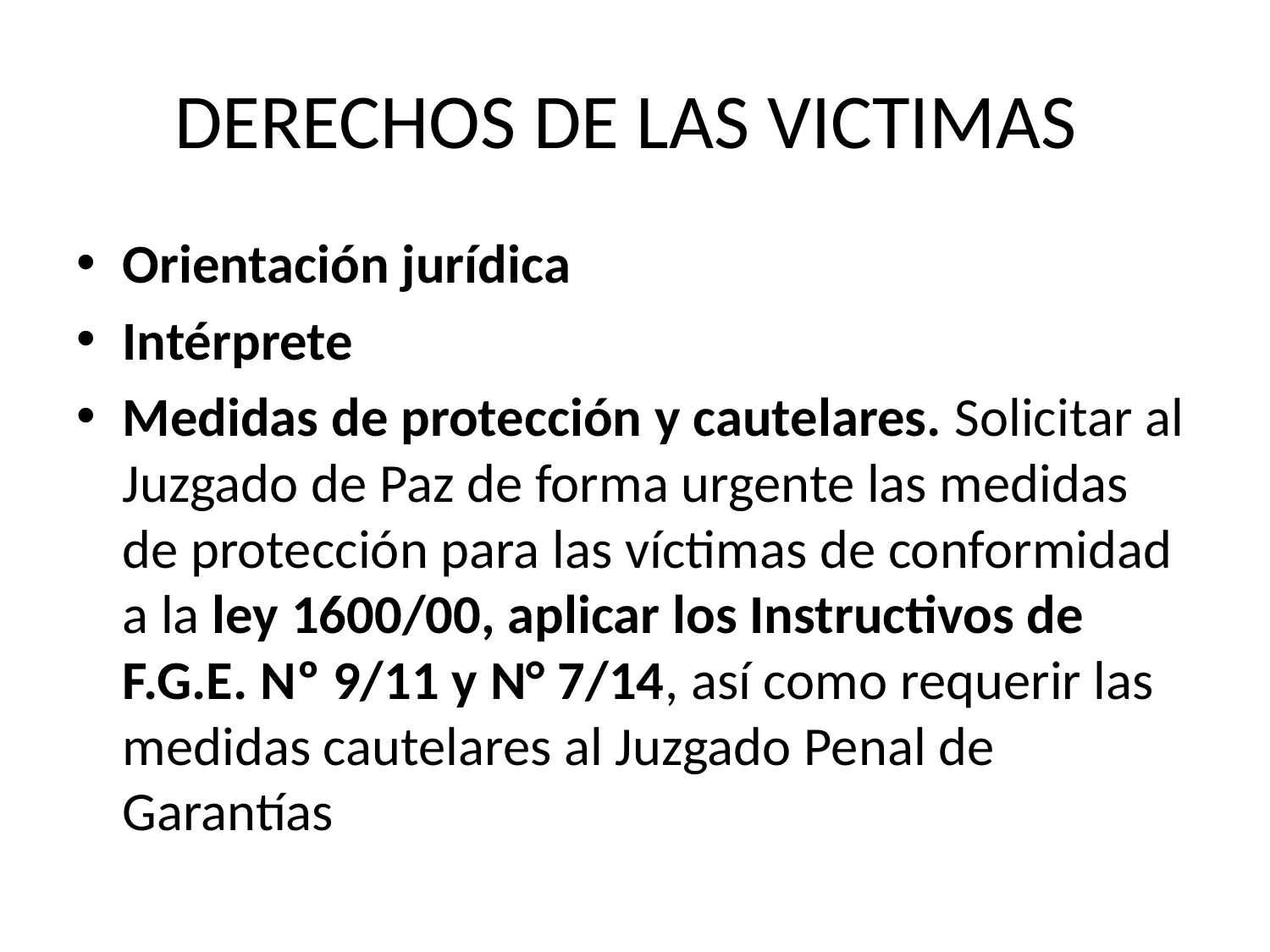

# DERECHOS DE LAS VICTIMAS
Orientación jurídica
Intérprete
Medidas de protección y cautelares. Solicitar al Juzgado de Paz de forma urgente las medidas de protección para las víctimas de conformidad a la ley 1600/00, aplicar los Instructivos de F.G.E. Nº 9/11 y N° 7/14, así como requerir las medidas cautelares al Juzgado Penal de Garantías